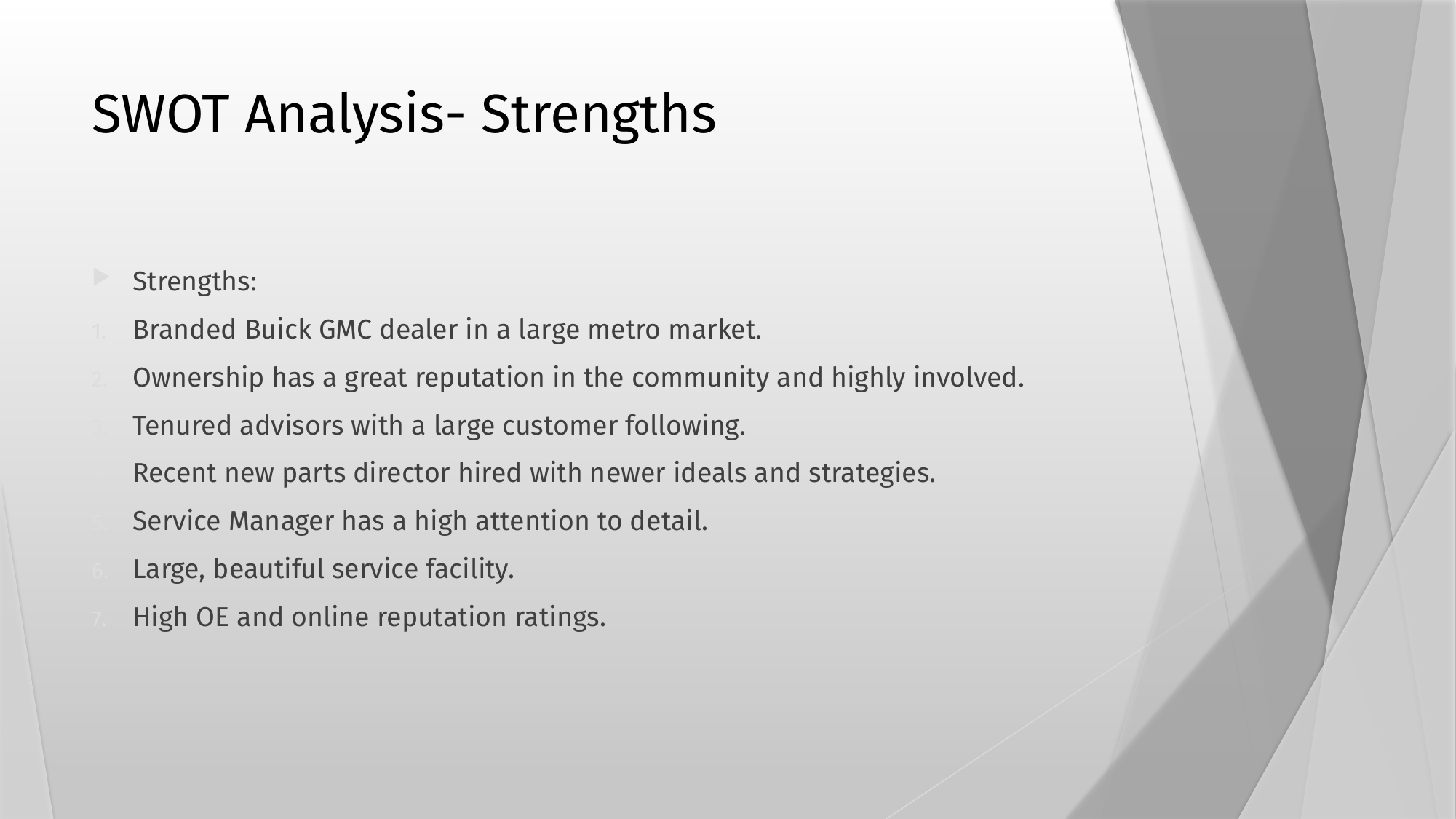

# SWOT Analysis- Strengths
Strengths:
Branded Buick GMC dealer in a large metro market.
Ownership has a great reputation in the community and highly involved.
Tenured advisors with a large customer following.
Recent new parts director hired with newer ideals and strategies.
Service Manager has a high attention to detail.
Large, beautiful service facility.
High OE and online reputation ratings.